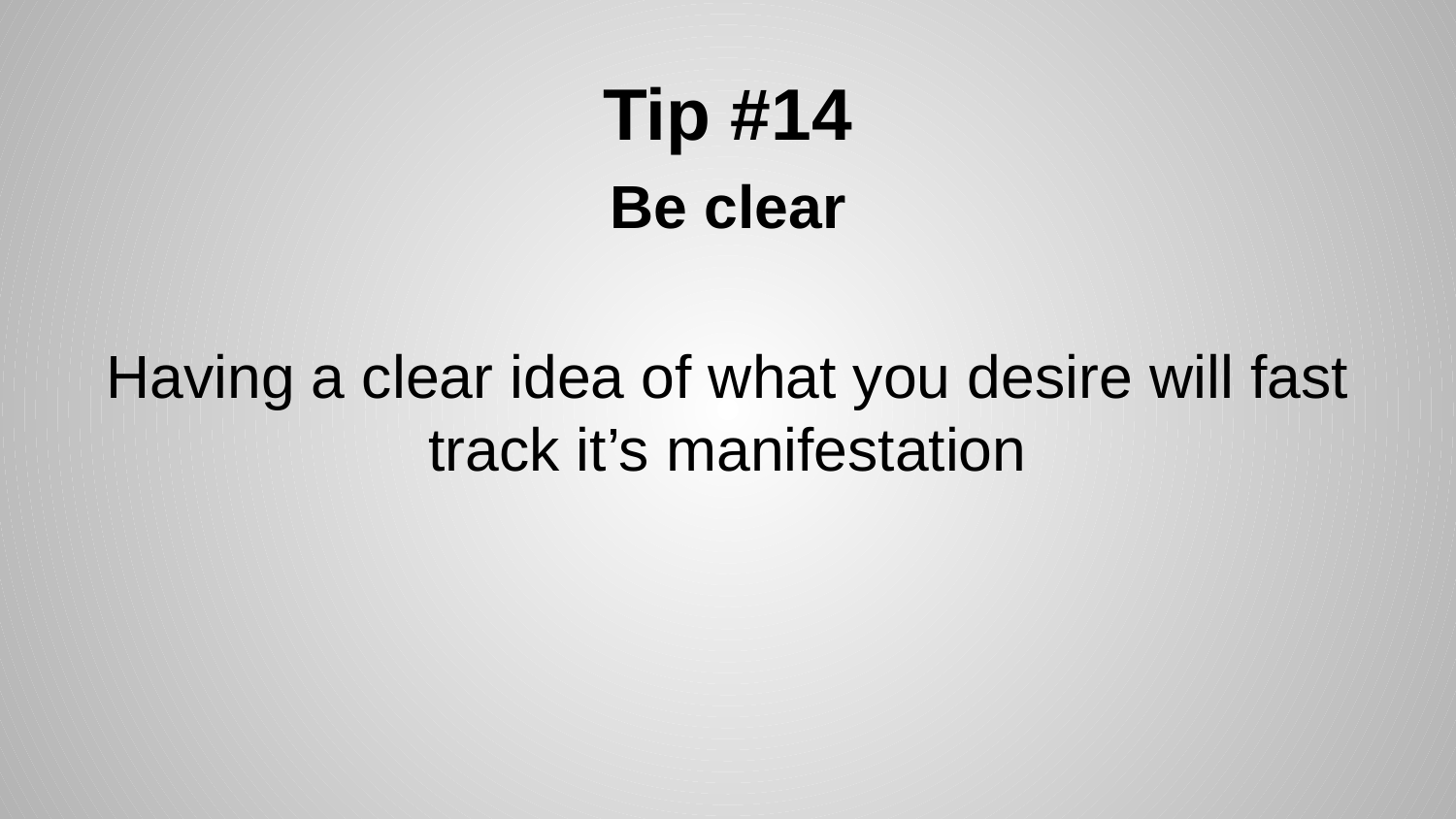

# Tip #14

Be clear

Having a clear idea of what you desire will fast track it’s manifestation